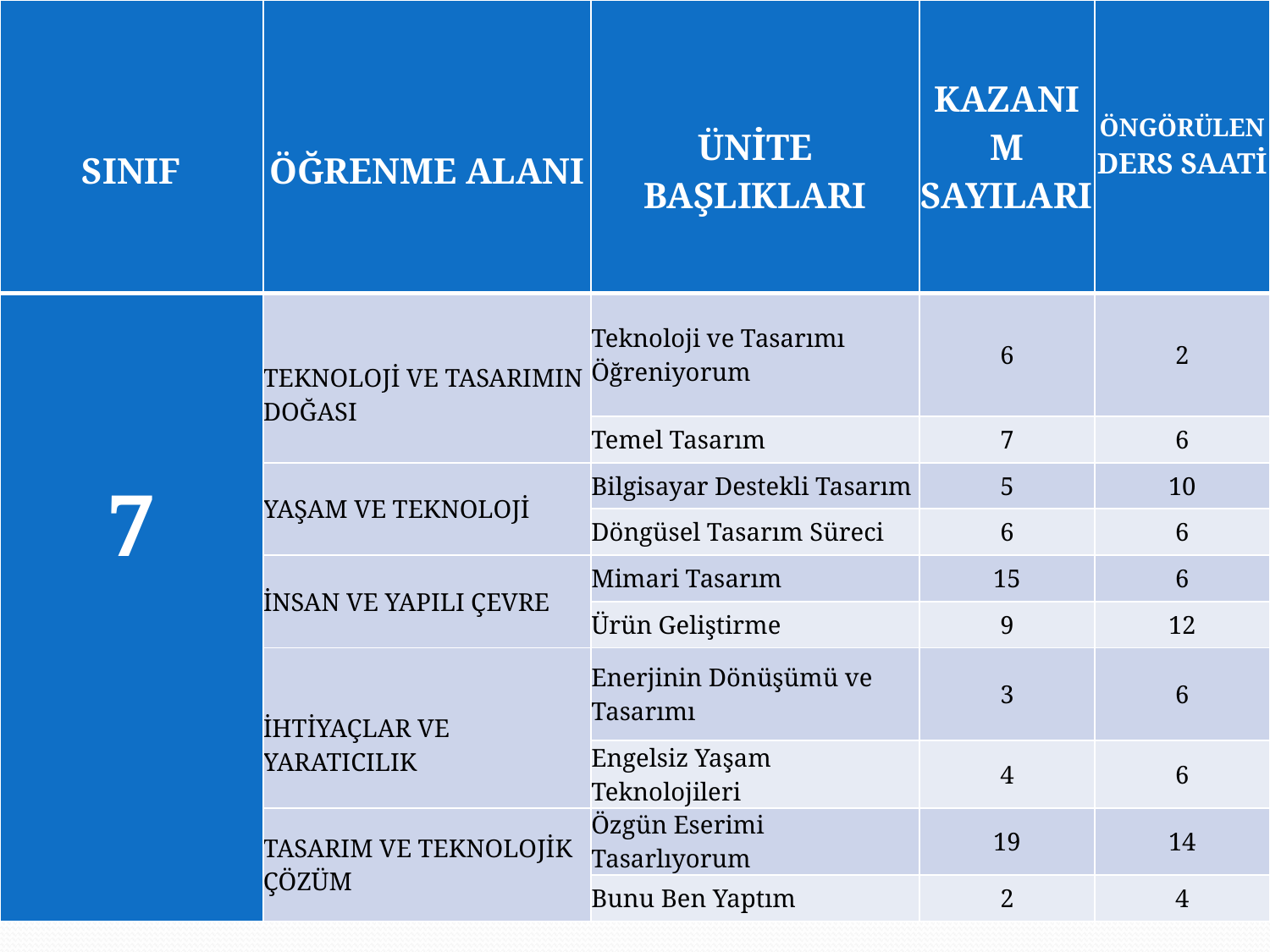

| SINIF | ÖĞRENME ALANI | ÜNİTE BAŞLIKLARI | KAZANIM SAYILARI | ÖNGÖRÜLEN DERS SAATİ |
| --- | --- | --- | --- | --- |
| 7 | TEKNOLOJİ VE TASARIMIN DOĞASI | Teknoloji ve Tasarımı Öğreniyorum | 6 | 2 |
|  |  | Temel Tasarım | 7 | 6 |
|  | YAŞAM VE TEKNOLOJİ | Bilgisayar Destekli Tasarım | 5 | 10 |
|  |  | Döngüsel Tasarım Süreci | 6 | 6 |
|  | İNSAN VE YAPILI ÇEVRE | Mimari Tasarım | 15 | 6 |
|  |  | Ürün Geliştirme | 9 | 12 |
|  | İHTİYAÇLAR VE YARATICILIK | Enerjinin Dönüşümü ve Tasarımı | 3 | 6 |
|  |  | Engelsiz Yaşam Teknolojileri | 4 | 6 |
|  | TASARIM VE TEKNOLOJİK ÇÖZÜM | Özgün Eserimi Tasarlıyorum | 19 | 14 |
|  |  | Bunu Ben Yaptım | 2 | 4 |
#